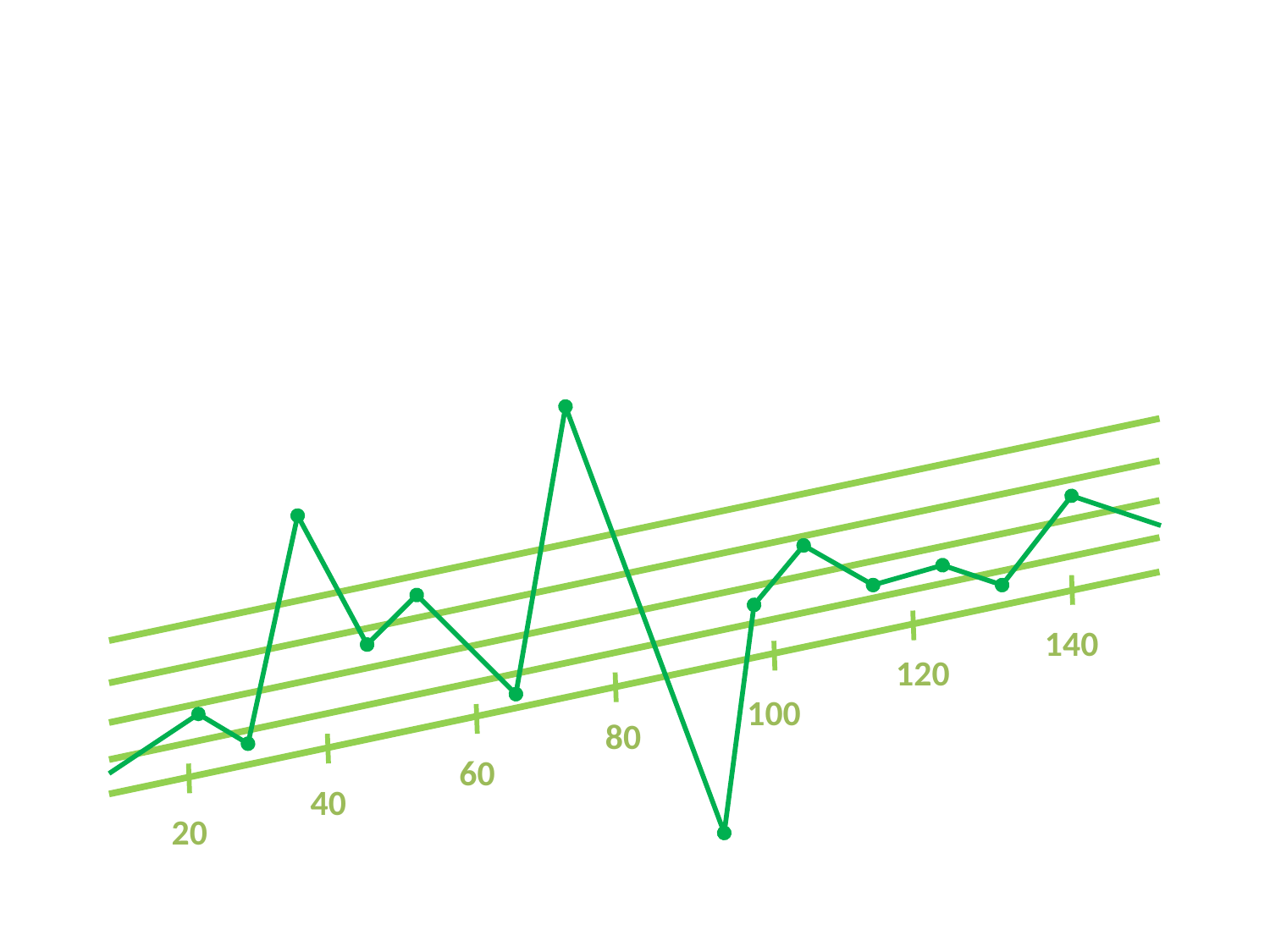

#
140
120
100
80
60
40
20